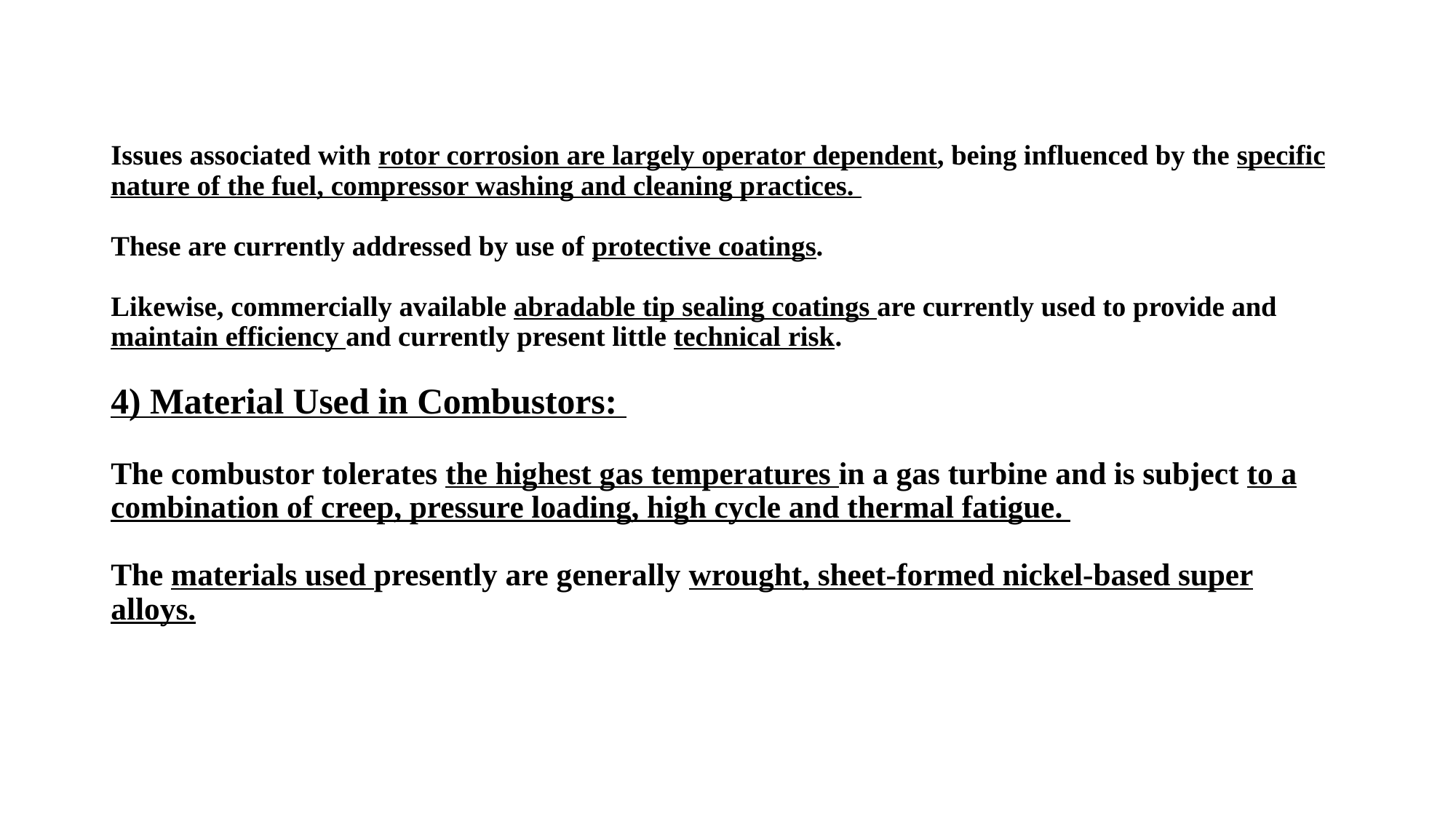

# Issues associated with rotor corrosion are largely operator dependent, being influenced by the specific nature of the fuel, compressor washing and cleaning practices. These are currently addressed by use of protective coatings. Likewise, commercially available abradable tip sealing coatings are currently used to provide and maintain efficiency and currently present little technical risk. 4) Material Used in Combustors: The combustor tolerates the highest gas temperatures in a gas turbine and is subject to a combination of creep, pressure loading, high cycle and thermal fatigue. The materials used presently are generally wrought, sheet-formed nickel-based super alloys.